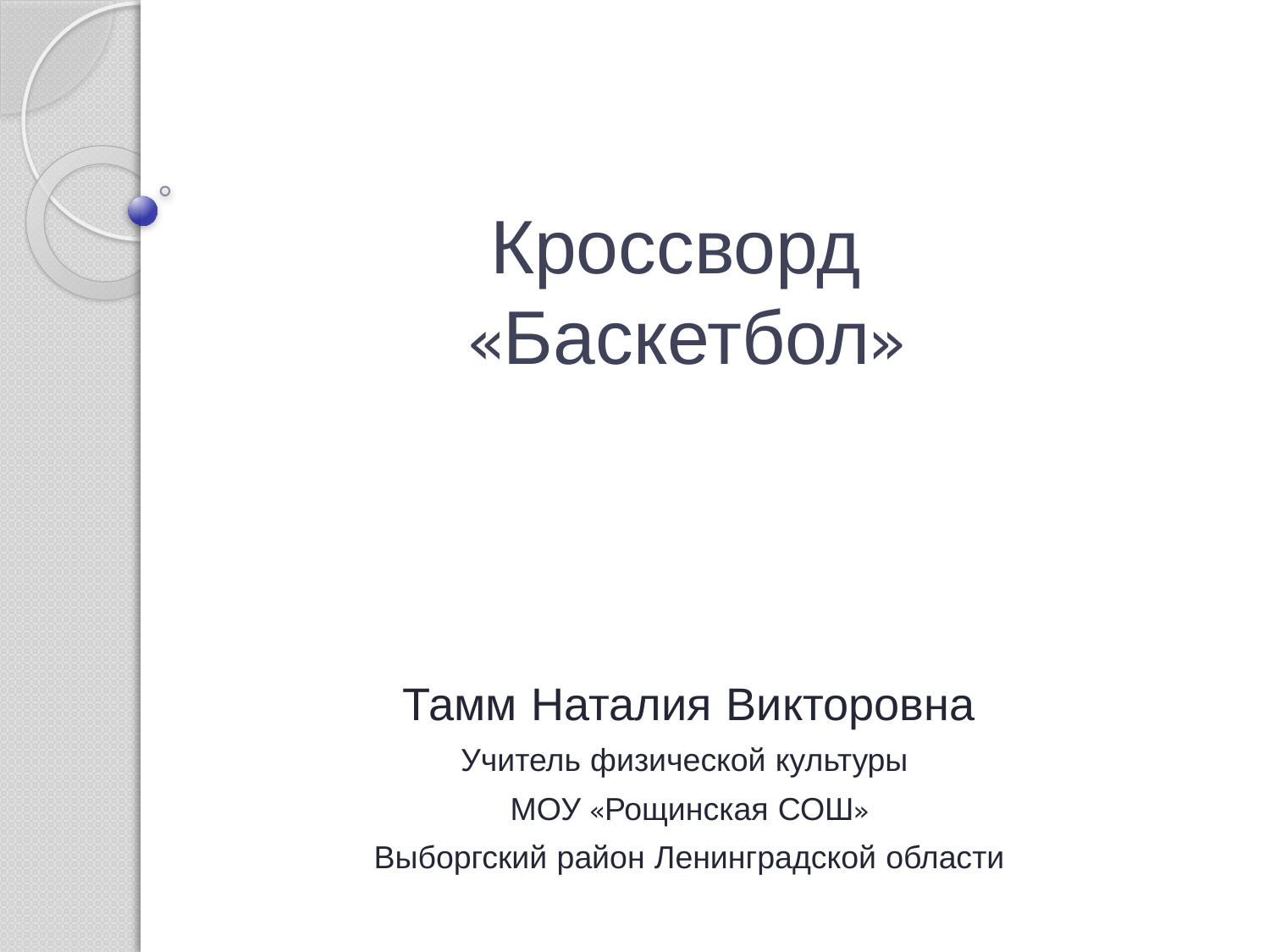

# Кроссворд «Баскетбол»
Тамм Наталия Викторовна
Учитель физической культуры
МОУ «Рощинская СОШ»
Выборгский район Ленинградской области